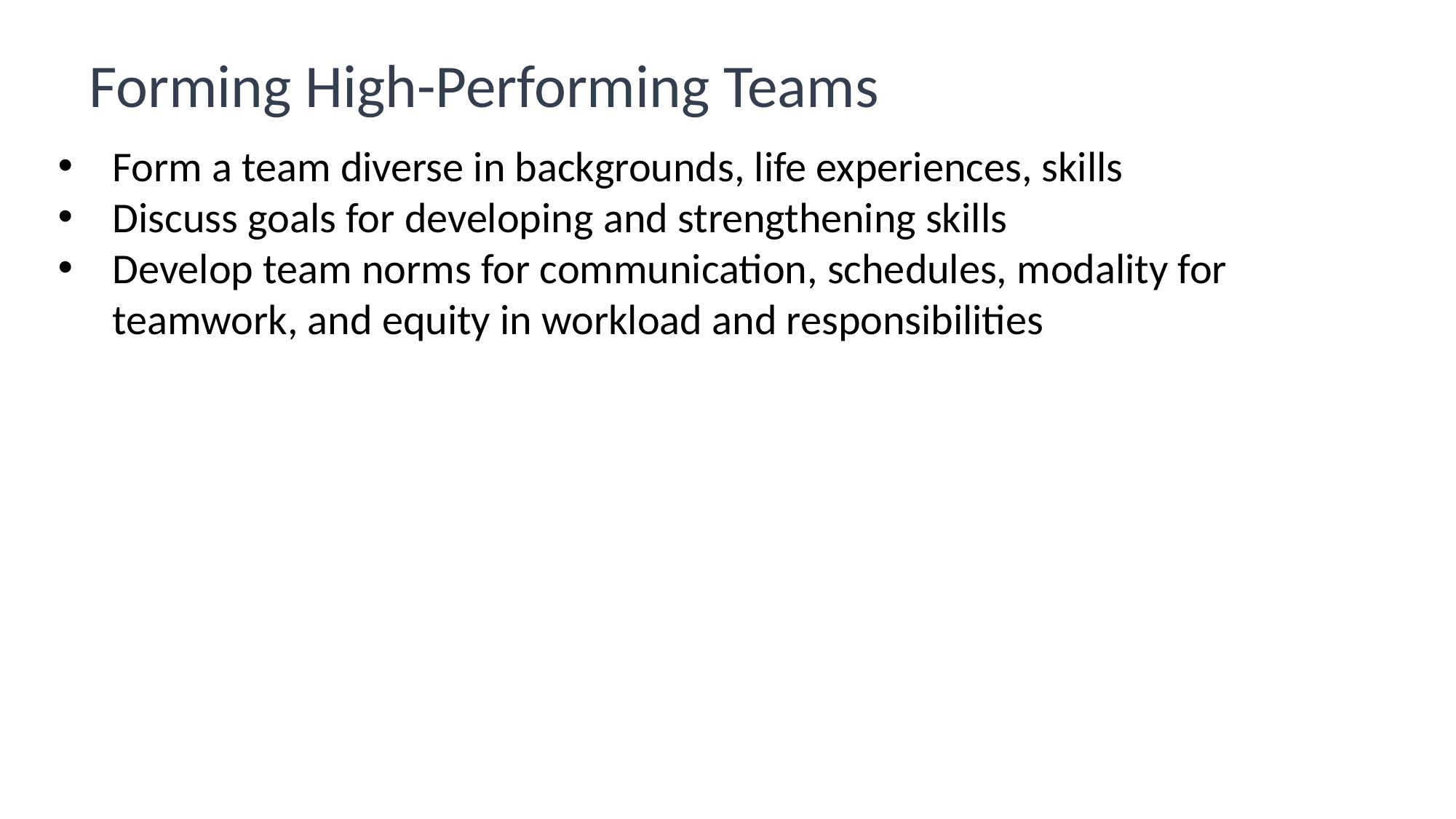

Forming High-Performing Teams
Form a team diverse in backgrounds, life experiences, skills
Discuss goals for developing and strengthening skills
Develop team norms for communication, schedules, modality for teamwork, and equity in workload and responsibilities